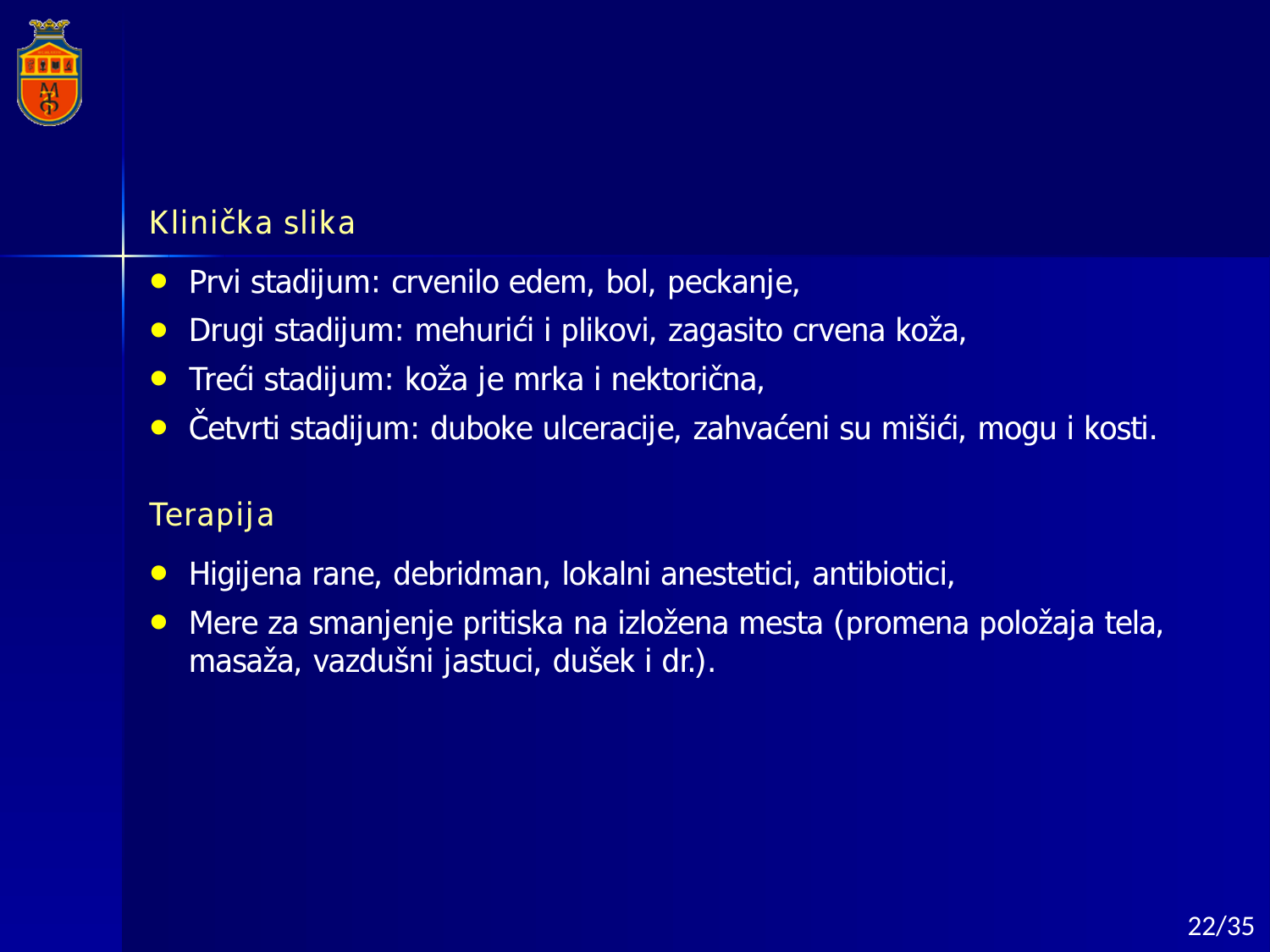

Klinička slika
Prvi stadijum: crvenilo edem, bol, peckanje,
Drugi stadijum: mehurići i plikovi, zagasito crvena koža,
Treći stadijum: koža je mrka i nektorična,
Četvrti stadijum: duboke ulceracije, zahvaćeni su mišići, mogu i kosti.

Terapija
Higijena rane, debridman, lokalni anestetici, antibiotici,
Mere za smanjenje pritiska na izložena mesta (promena položaja tela, masaža, vazdušni jastuci, dušek i dr.).
22/35